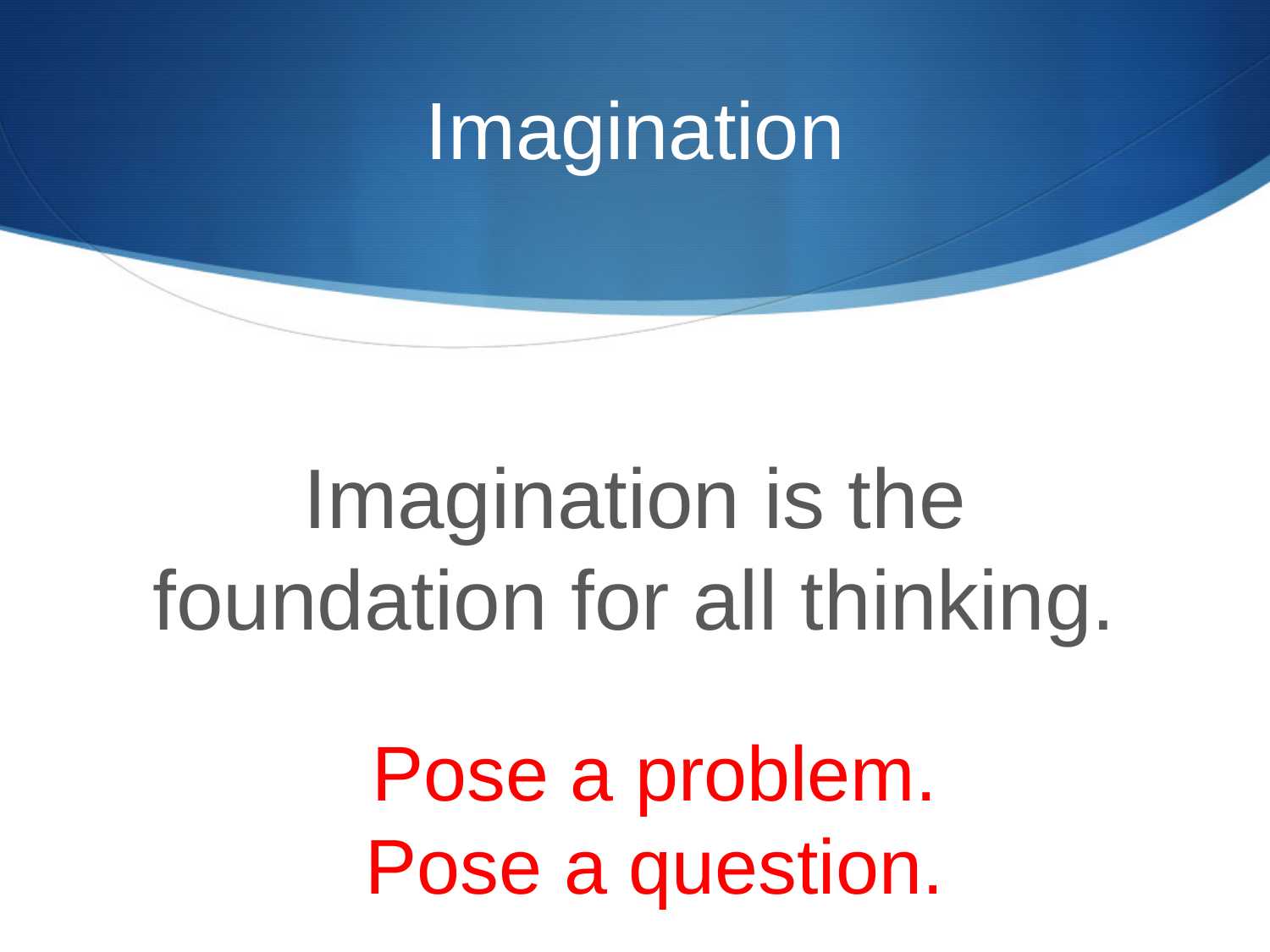

# Imagination

Imagination is the foundation for all thinking.
Pose a problem.
Pose a question.